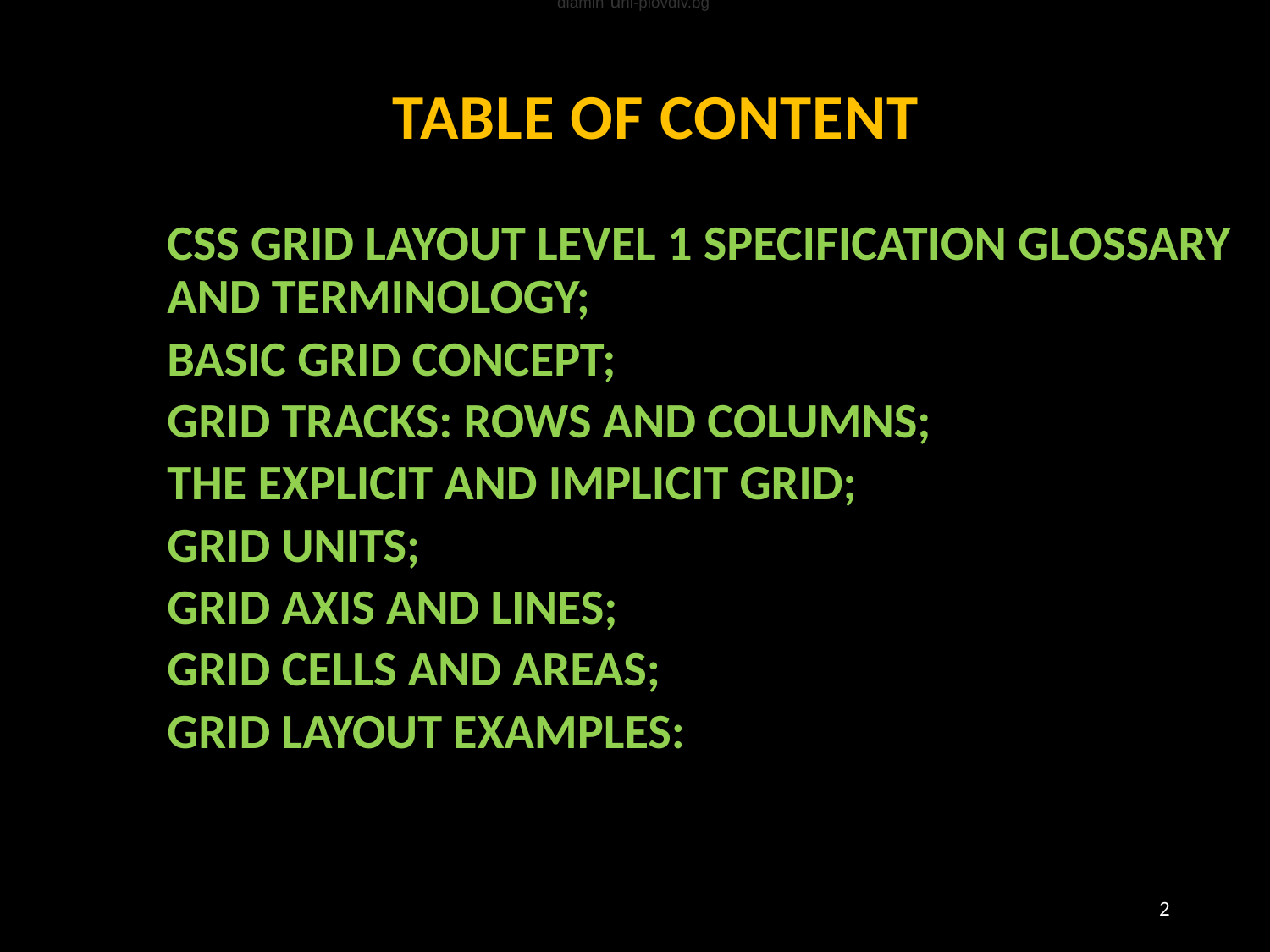

diamin  uni-plovdiv.bg

Table of content
CSS GRID LAYOUT LEVEL 1 SPECIFICATION GLOSSARY AND TERMINOLOGY;
BASIC GRID CONCEPT;
GRID TRACKS: ROWS AND COLUMNS;
THE EXPLICIT AND IMPLICIT GRID;
GRID UNITS;
GRID AXIS AND LINES;
GRID CELLS AND AREAS;
GRID LAYOUT EXAMPLES:

2